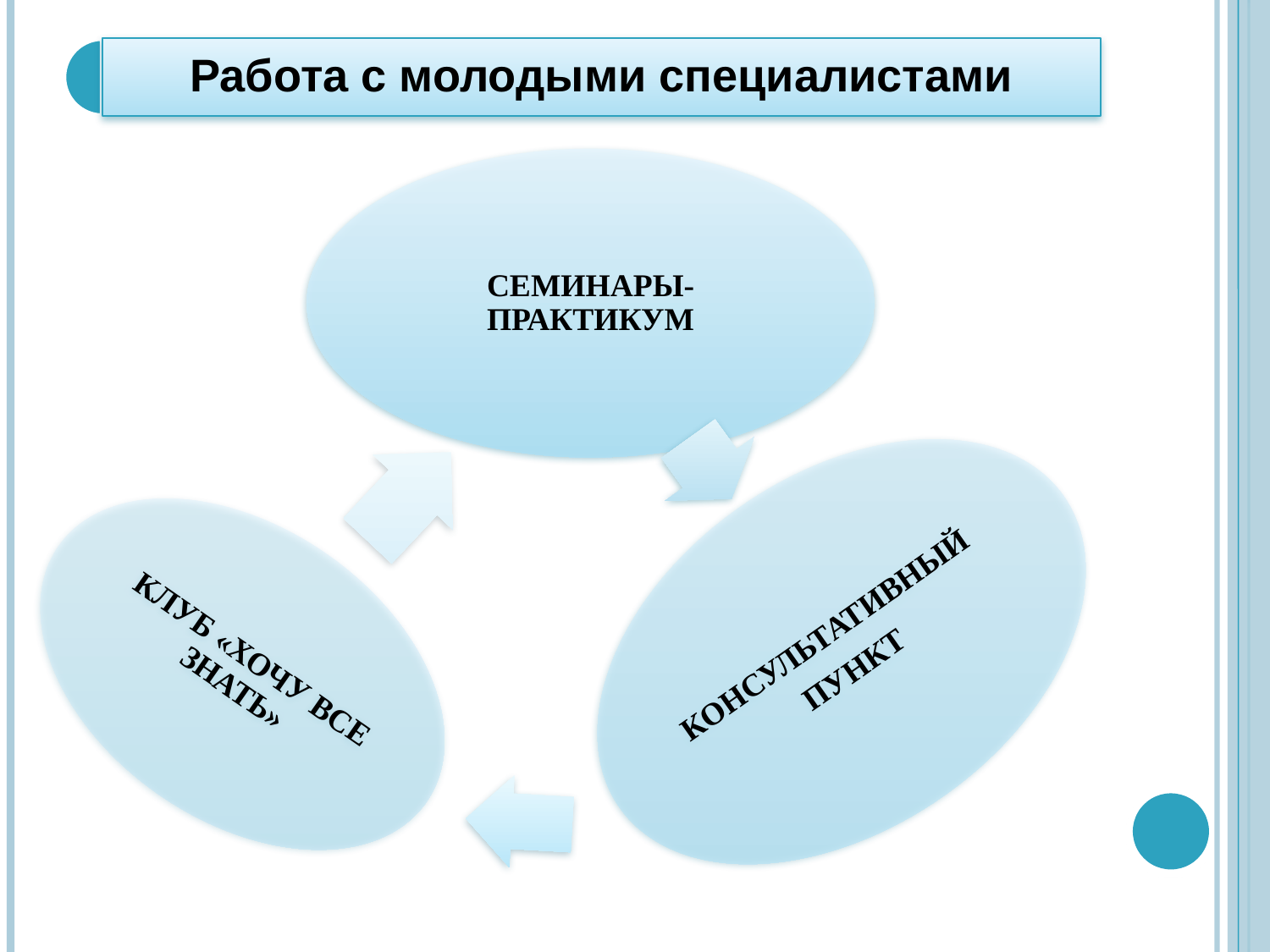

Работа с молодыми специалистами
СЕМИНАРЫ- ПРАКТИКУМ

КОНСУЛЬТАТИВНЫЙ
ПУНКТ

КЛУБ «ХОЧУ ВСЕ ЗНАТЬ»